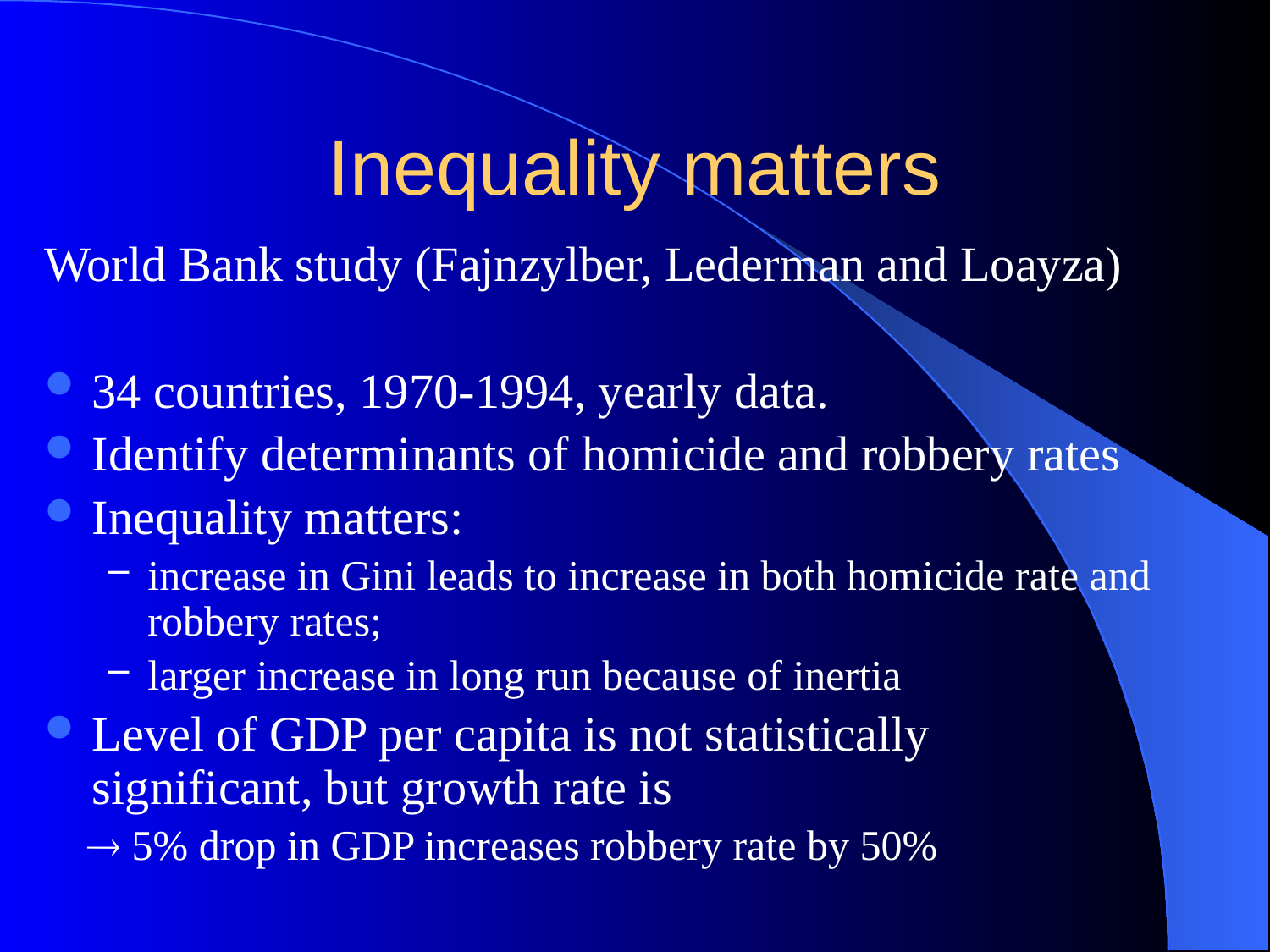

# Inequality matters
World Bank study (Fajnzylber, Lederman and Loayza)

34 countries, 1970-1994, yearly data.
Identify determinants of homicide and robbery rates
Inequality matters:
increase in Gini leads to increase in both homicide rate and robbery rates;
larger increase in long run because of inertia
Level of GDP per capita is not statistically significant, but growth rate is
    → 5% drop in GDP increases robbery rate by 50%